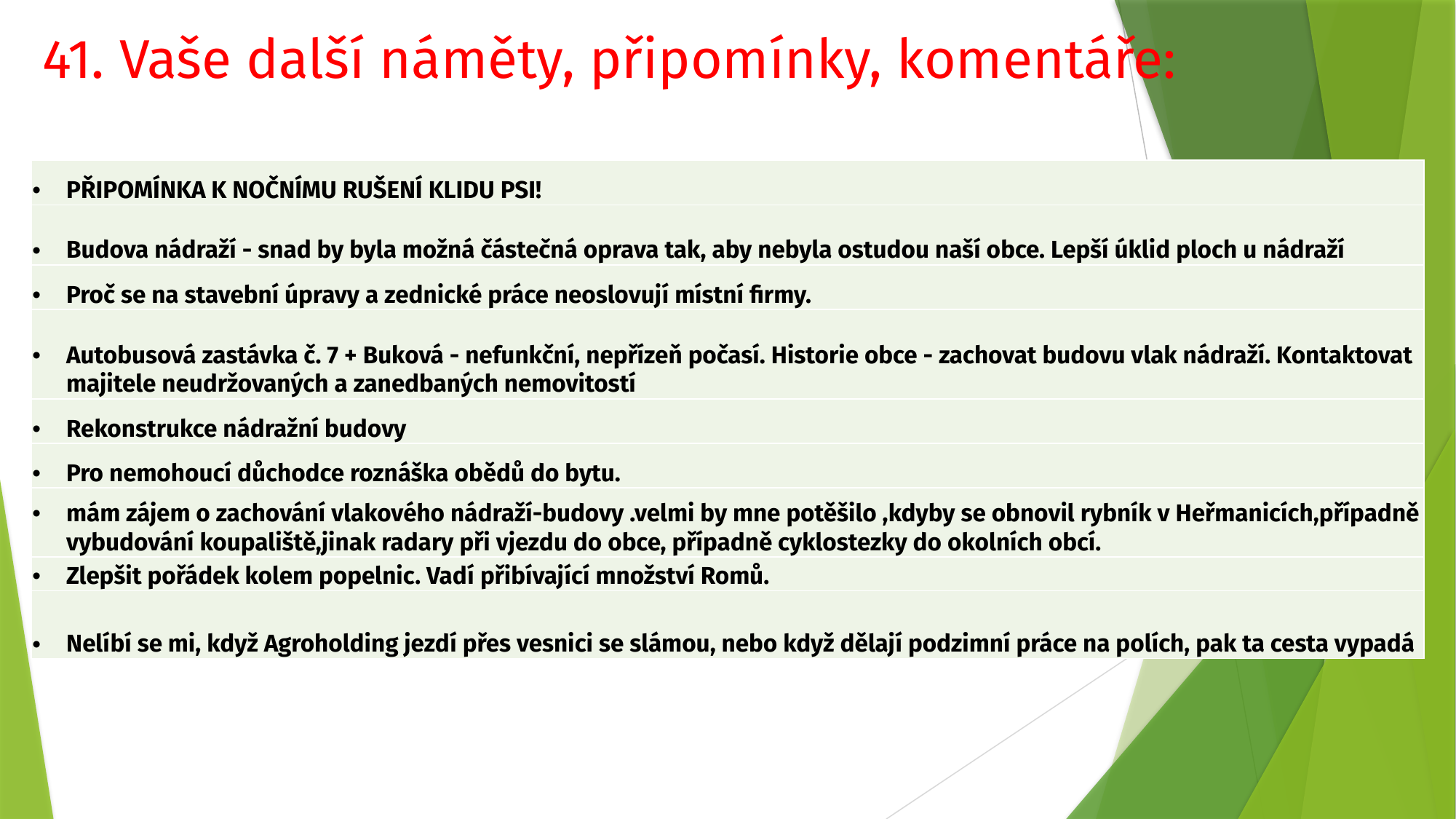

# 41. Vaše další náměty, připomínky, komentáře:
| PŘIPOMÍNKA K NOČNÍMU RUŠENÍ KLIDU PSI! |
| --- |
| Budova nádraží - snad by byla možná částečná oprava tak, aby nebyla ostudou naší obce. Lepší úklid ploch u nádraží |
| Proč se na stavební úpravy a zednické práce neoslovují místní firmy. |
| Autobusová zastávka č. 7 + Buková - nefunkční, nepřízeň počasí. Historie obce - zachovat budovu vlak nádraží. Kontaktovat majitele neudržovaných a zanedbaných nemovitostí |
| Rekonstrukce nádražní budovy |
| Pro nemohoucí důchodce roznáška obědů do bytu. |
| mám zájem o zachování vlakového nádraží-budovy .velmi by mne potěšilo ,kdyby se obnovil rybník v Heřmanicích,případně vybudování koupaliště,jinak radary při vjezdu do obce, případně cyklostezky do okolních obcí. |
| Zlepšit pořádek kolem popelnic. Vadí přibívající množství Romů. |
| Nelíbí se mi, když Agroholding jezdí přes vesnici se slámou, nebo když dělají podzimní práce na polích, pak ta cesta vypadá |